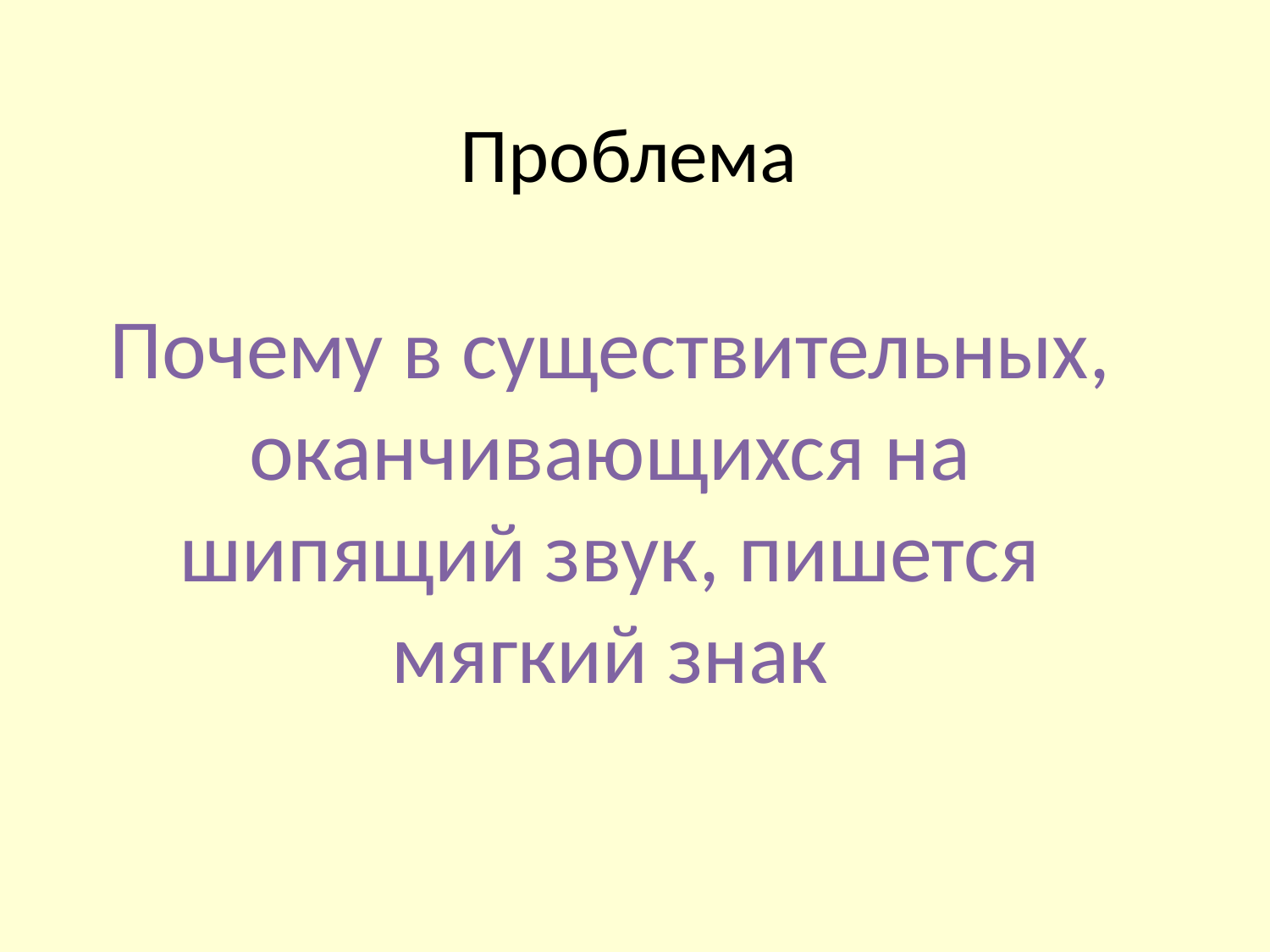

# Проблема
Почему в существительных, оканчивающихся на шипящий звук, пишется мягкий знак